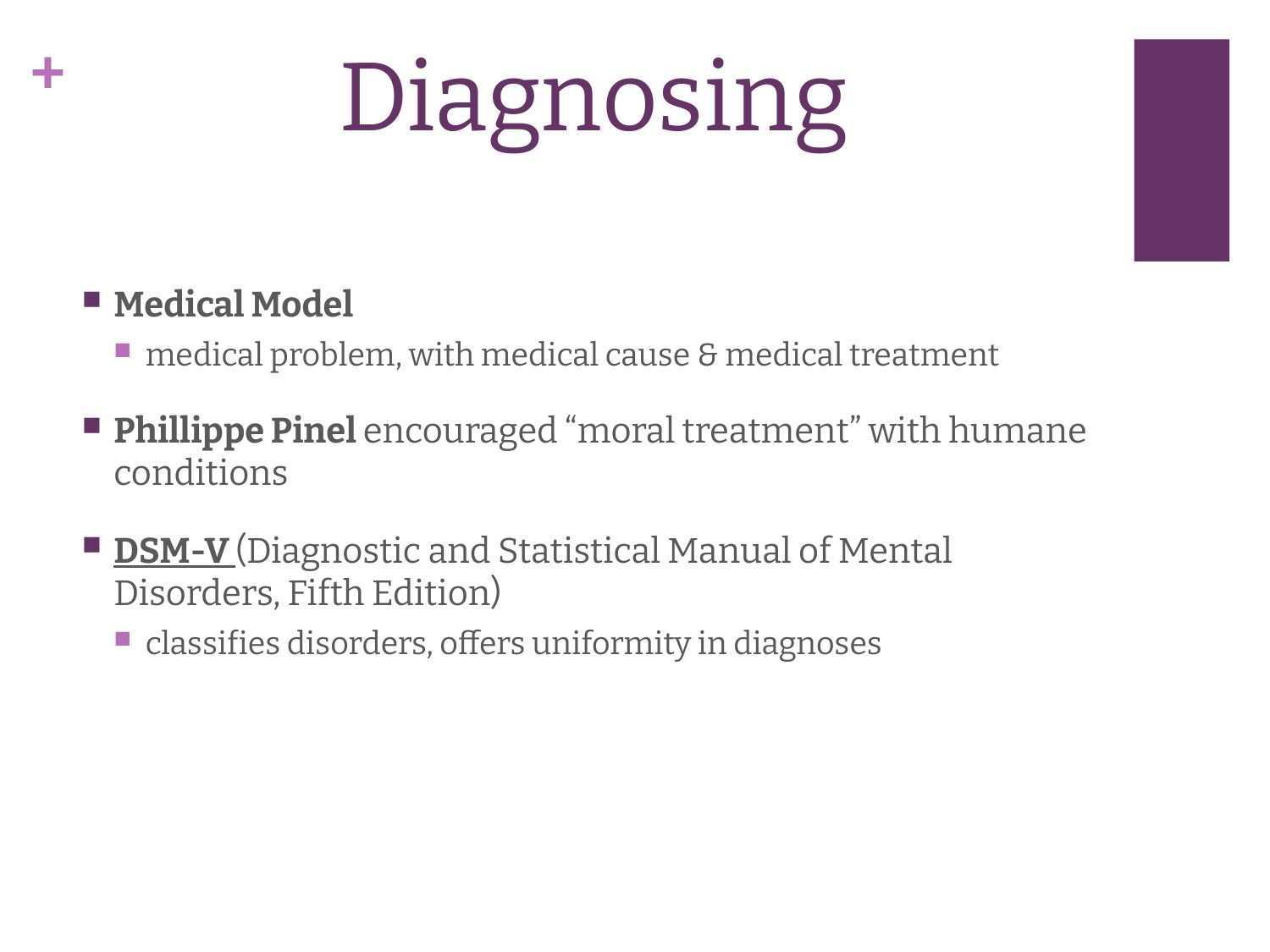

# Diagnosing

Medical Model
medical problem, with medical cause & medical treatment
Phillippe Pinel encouraged “moral treatment” with humane conditions
DSM-V (Diagnostic and Statistical Manual of Mental Disorders, Fifth Edition)
classifies disorders, offers uniformity in diagnoses